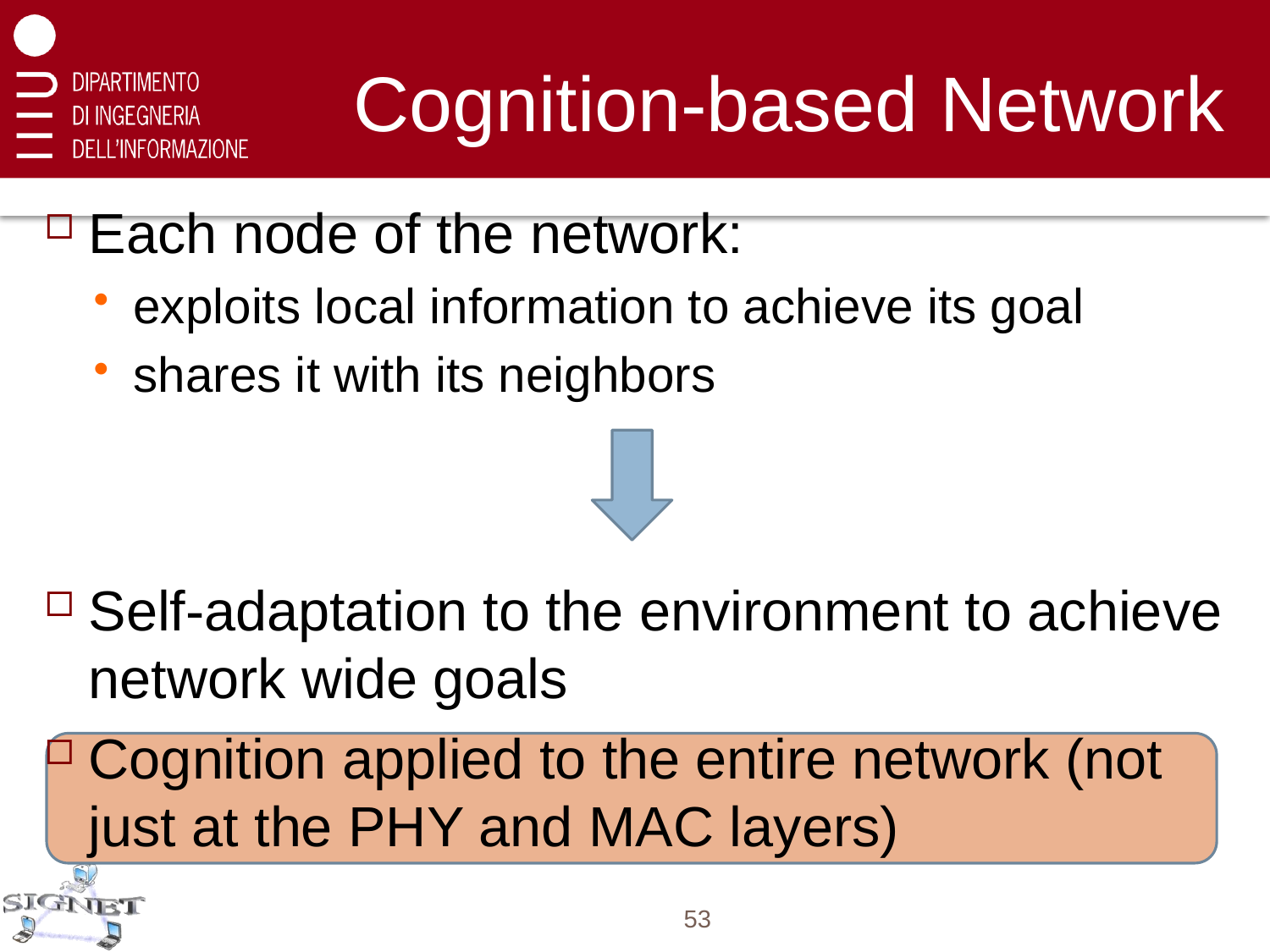

# Cognition-based Network
Each node of the network:
exploits local information to achieve its goal
shares it with its neighbors

Self-adaptation to the environment to achieve network wide goals
Cognition applied to the entire network (not just at the PHY and MAC layers)

53